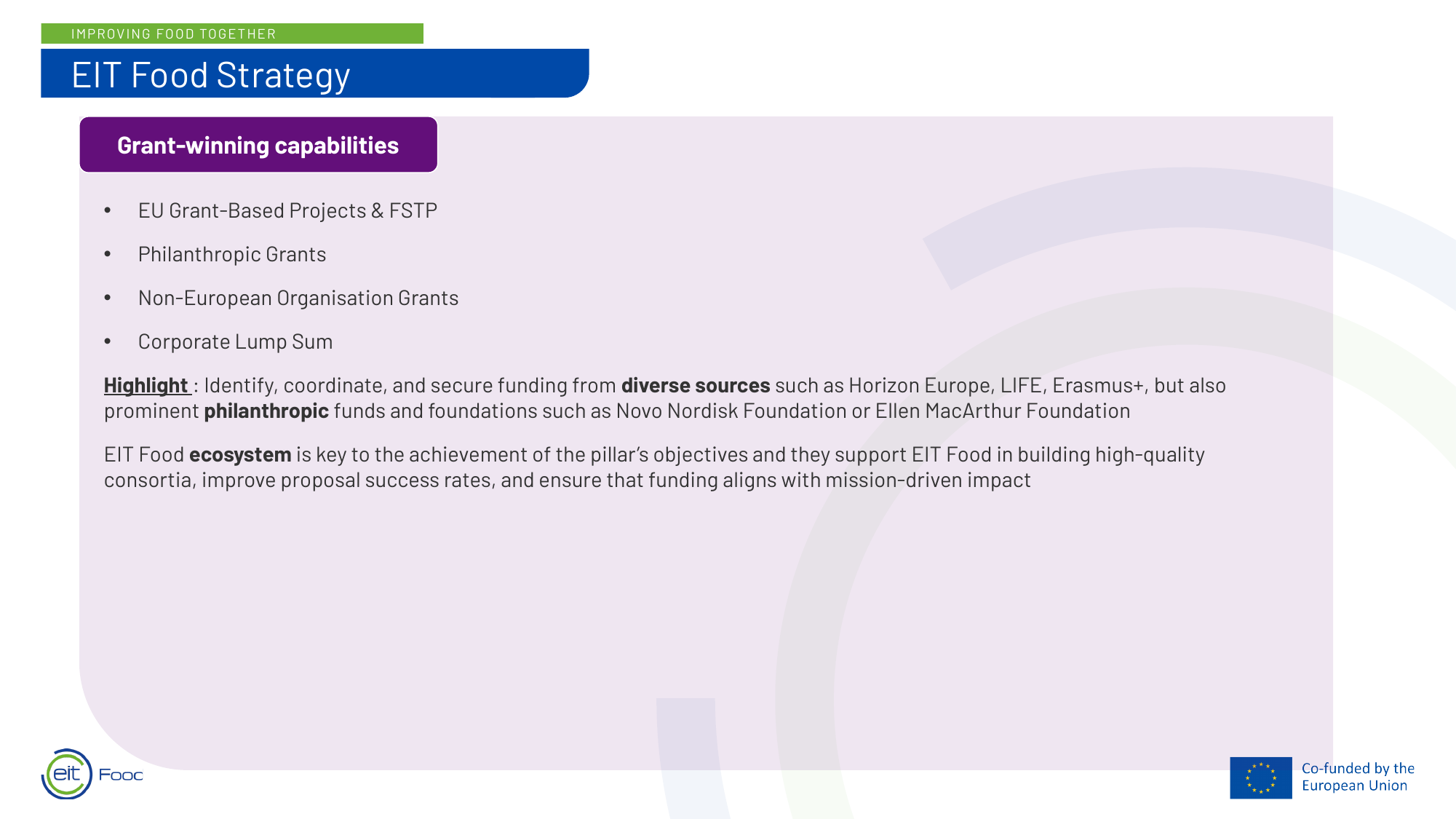

IMPROVING FOOD TOGETHER
EIT Food Strategy

Grant-winning capabilities
EU Grant-Based Projects & FSTP
Philanthropic Grants
Non-European Organisation Grants
Corporate Lump Sum
Highlight : Identify, coordinate, and secure funding from diverse sources such as Horizon Europe, LIFE, Erasmus+, but also prominent philanthropic funds and foundations such as Novo Nordisk Foundation or Ellen MacArthur Foundation
EIT Food ecosystem is key to the achievement of the pillar’s objectives and they support EIT Food in building high-quality consortia, improve proposal success rates, and ensure that funding aligns with mission-driven impact